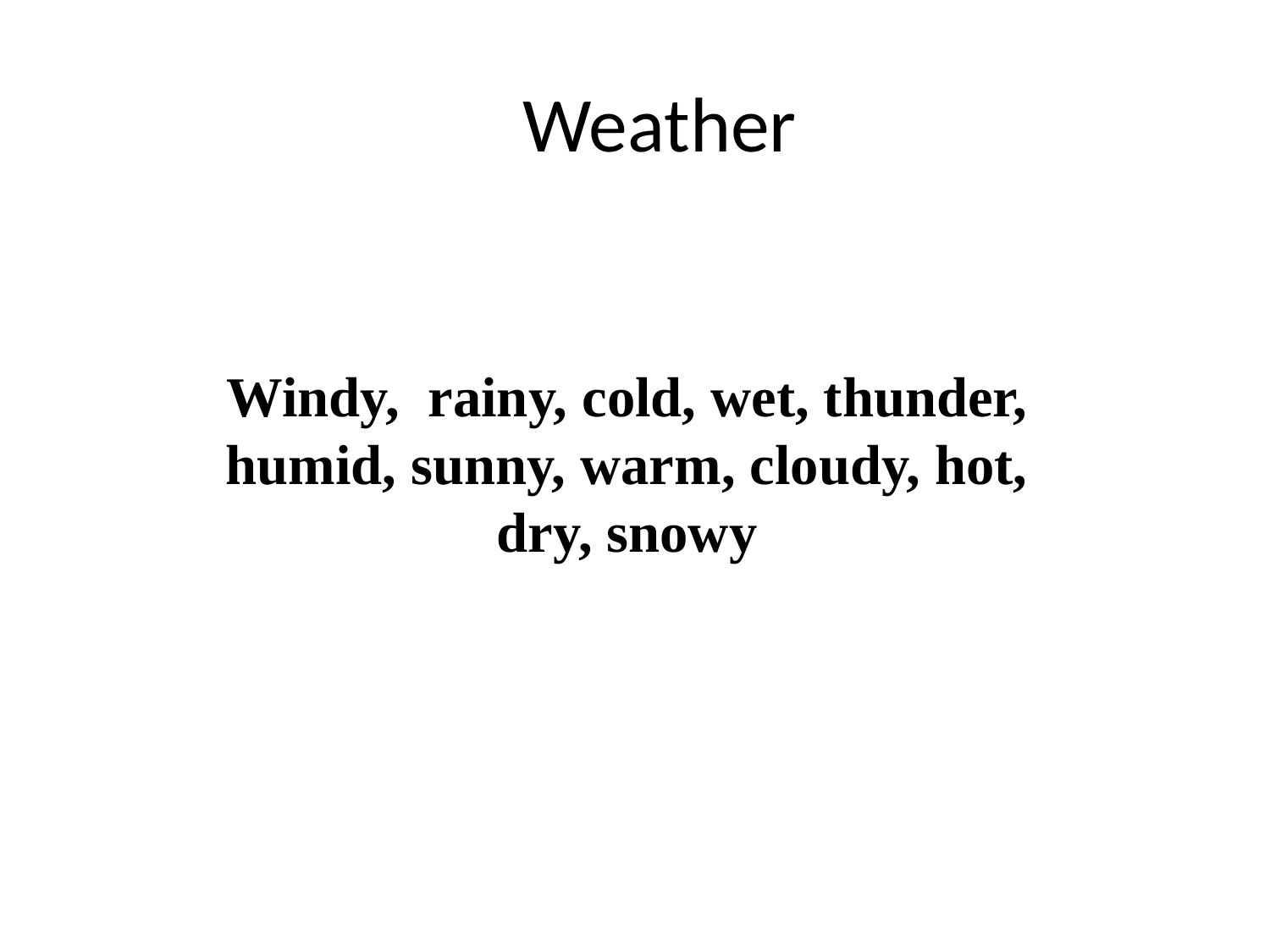

# Weather

Windy,  rainy, cold, wet, thunder, humid, sunny, warm, cloudy, hot, dry, snowy